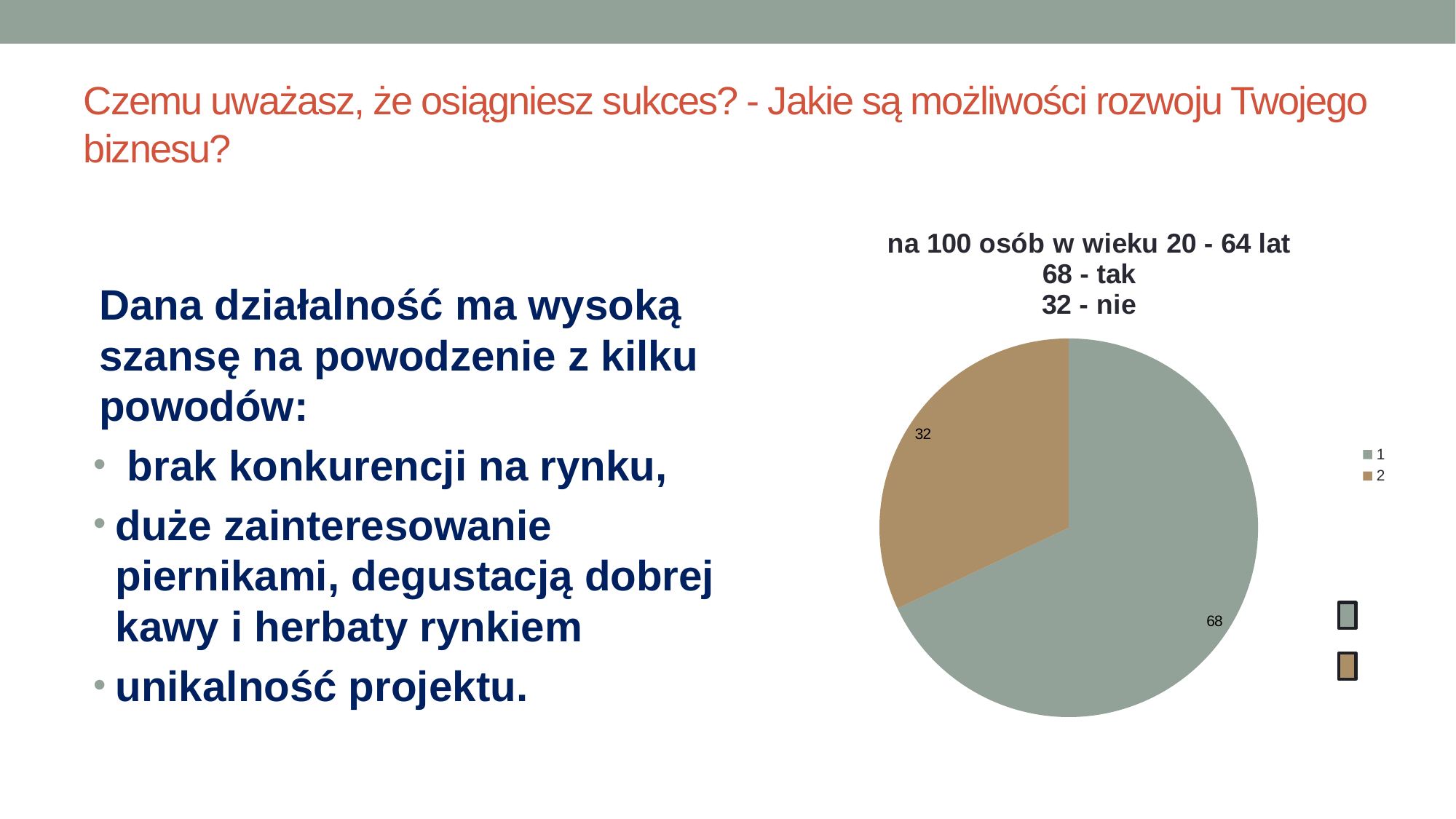

# Czemu uważasz, że osiągniesz sukces? - Jakie są możliwości rozwoju Twojego biznesu?

### Chart: na 100 osób w wieku 20 - 64 lat
68 - tak
32 - nie

| Category |  |
|---|---|
Dana działalność ma wysoką szansę na powodzenie z kilku powodów:
 brak konkurencji na rynku,
duże zainteresowanie piernikami, degustacją dobrej kawy i herbaty rynkiem
unikalność projektu.